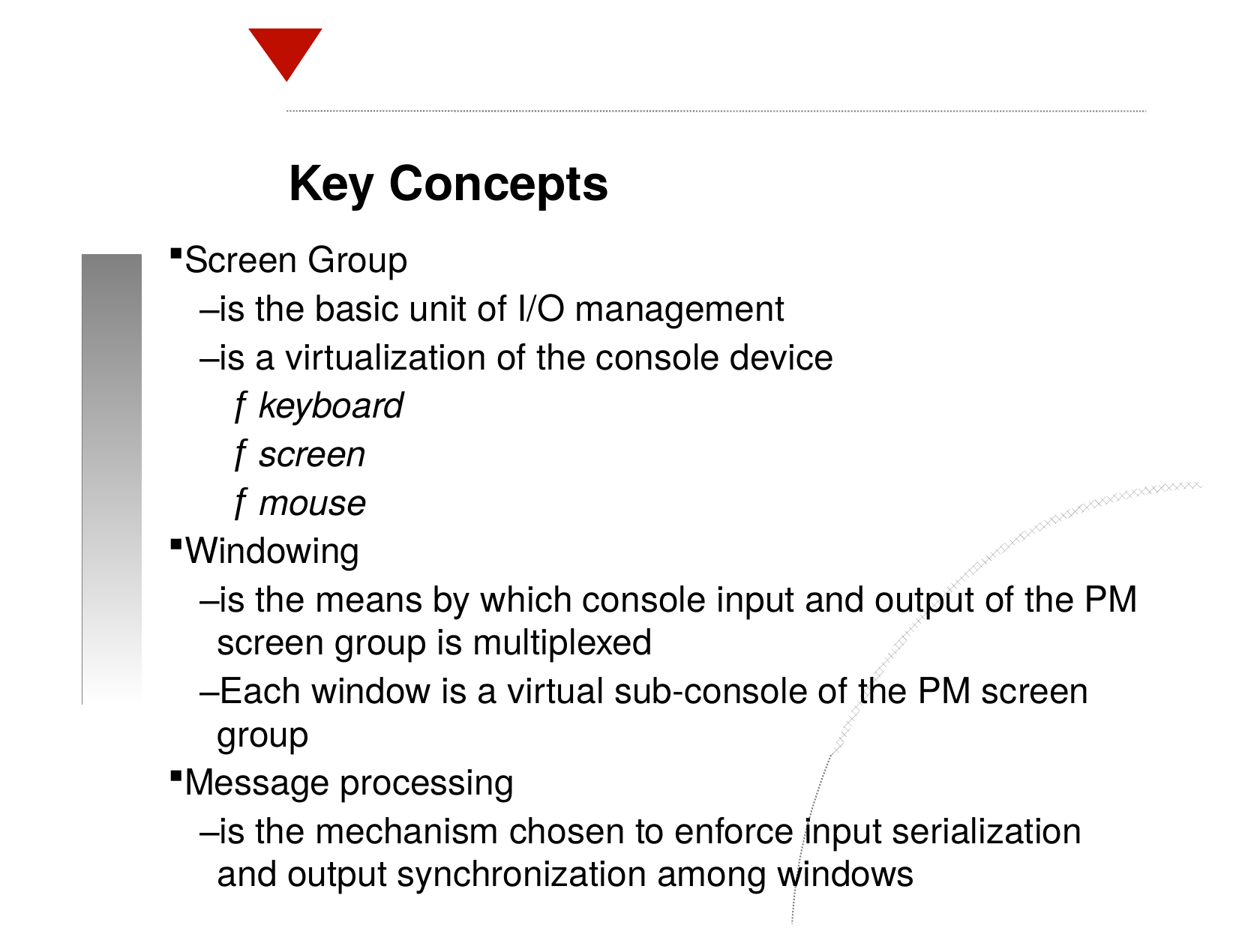

Key Concepts
Screen Group
is the basic unit of I/O management
is a virtualization of the console device
keyboard
screen
mouse
Windowing
is the means by which console input and output of the PM screen group is multiplexed
Each window is a virtual sub-console of the PM screen group
Message processing
is the mechanism chosen to enforce input serialization and output synchronization among windows